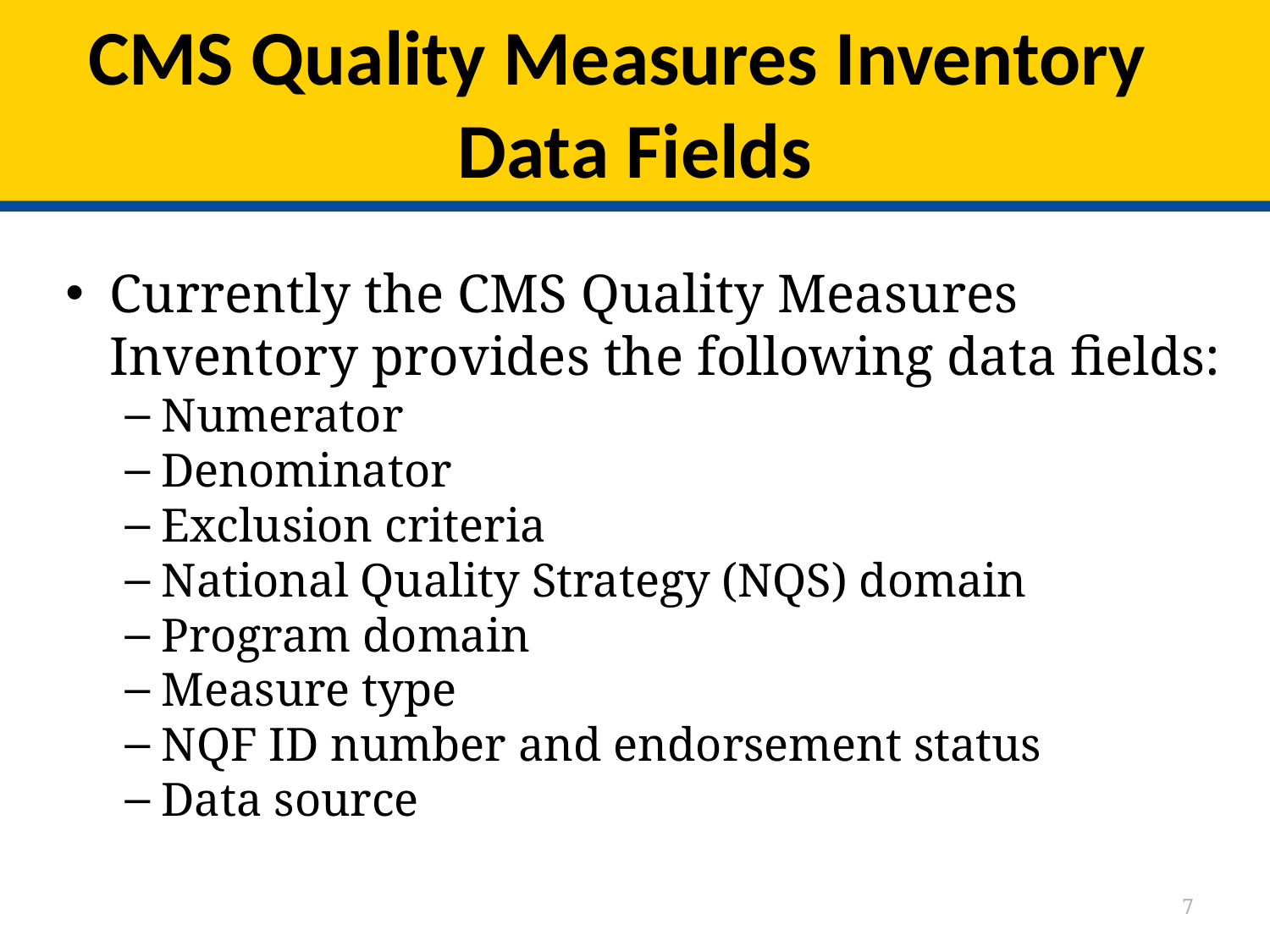

# CMS Quality Measures Inventory   Data Fields
Currently the CMS Quality Measures Inventory provides the following data fields:
Numerator
Denominator
Exclusion criteria
National Quality Strategy (NQS) domain
Program domain
Measure type
NQF ID number and endorsement status
Data source

7